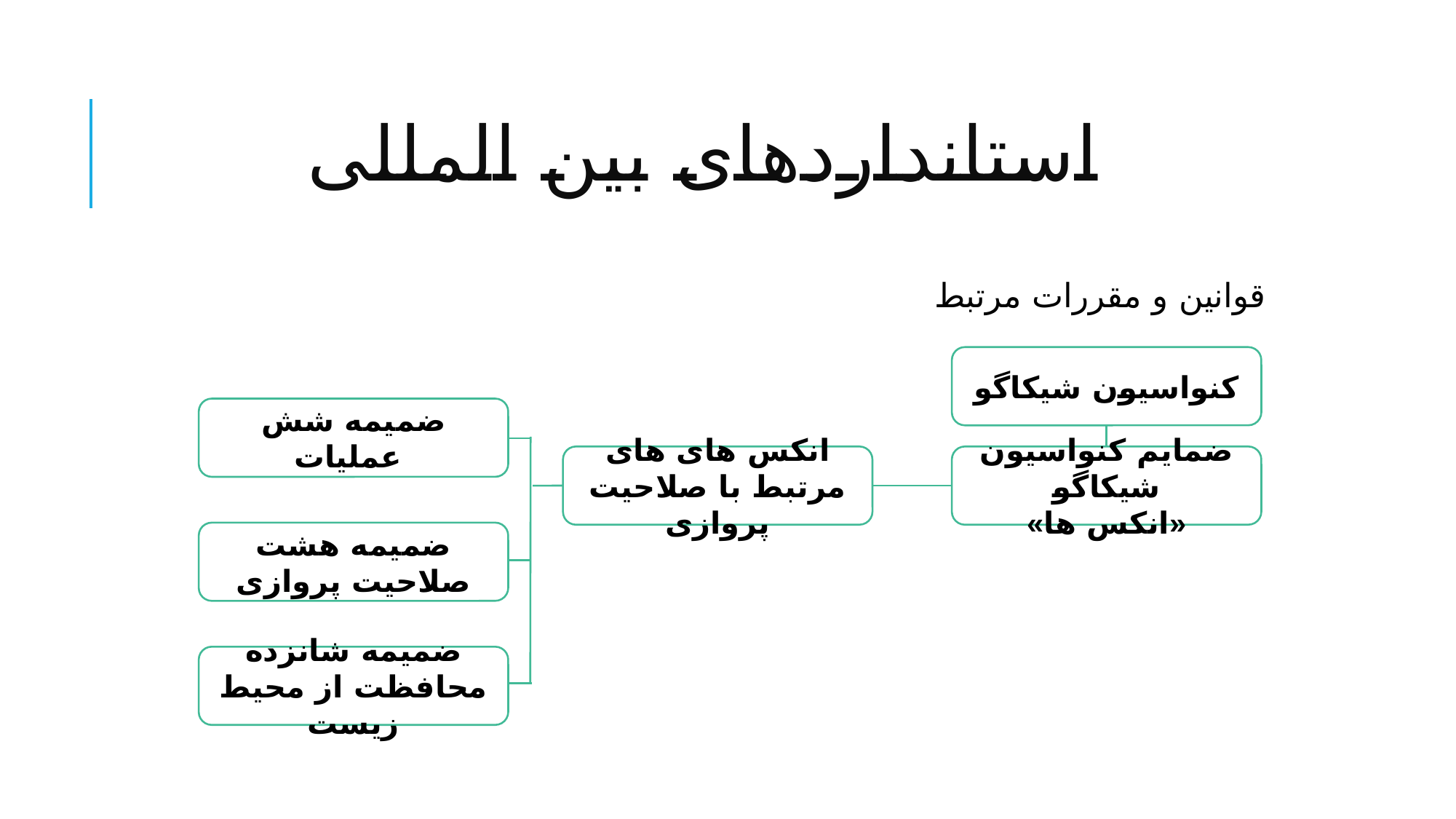

# استانداردهای بین المللی
قوانین و مقررات مرتبط
کنواسیون شیکاگو
ضمیمه شش
عملیات
انکس های های مرتبط با صلاحیت پروازی
ضمایم کنواسیون شیکاگو
«انکس ها»
ضمیمه هشت
صلاحیت پروازی
ضمیمه شانزده
محافظت از محیط زیست